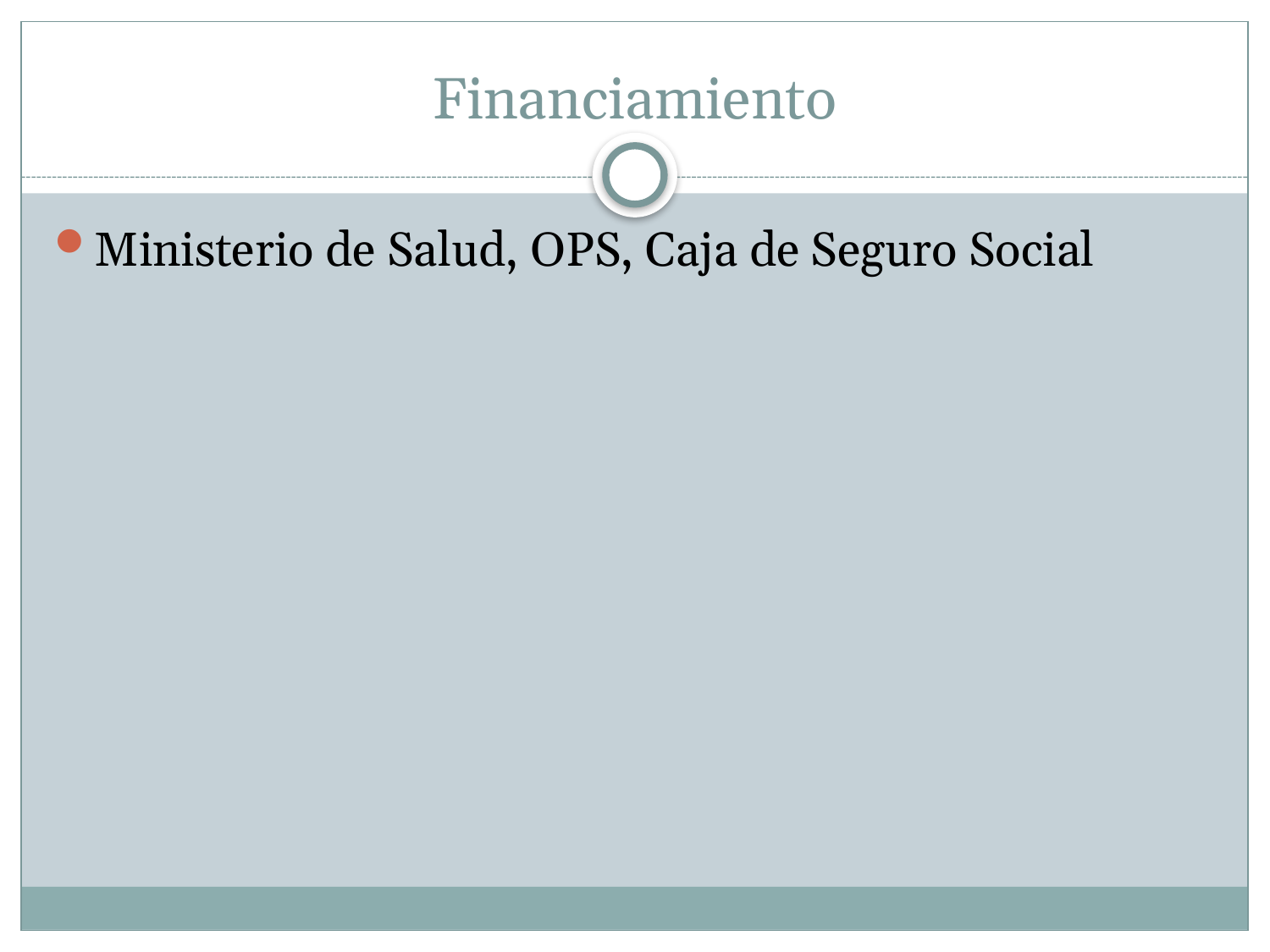

# Financiamiento
Ministerio de Salud, OPS, Caja de Seguro Social